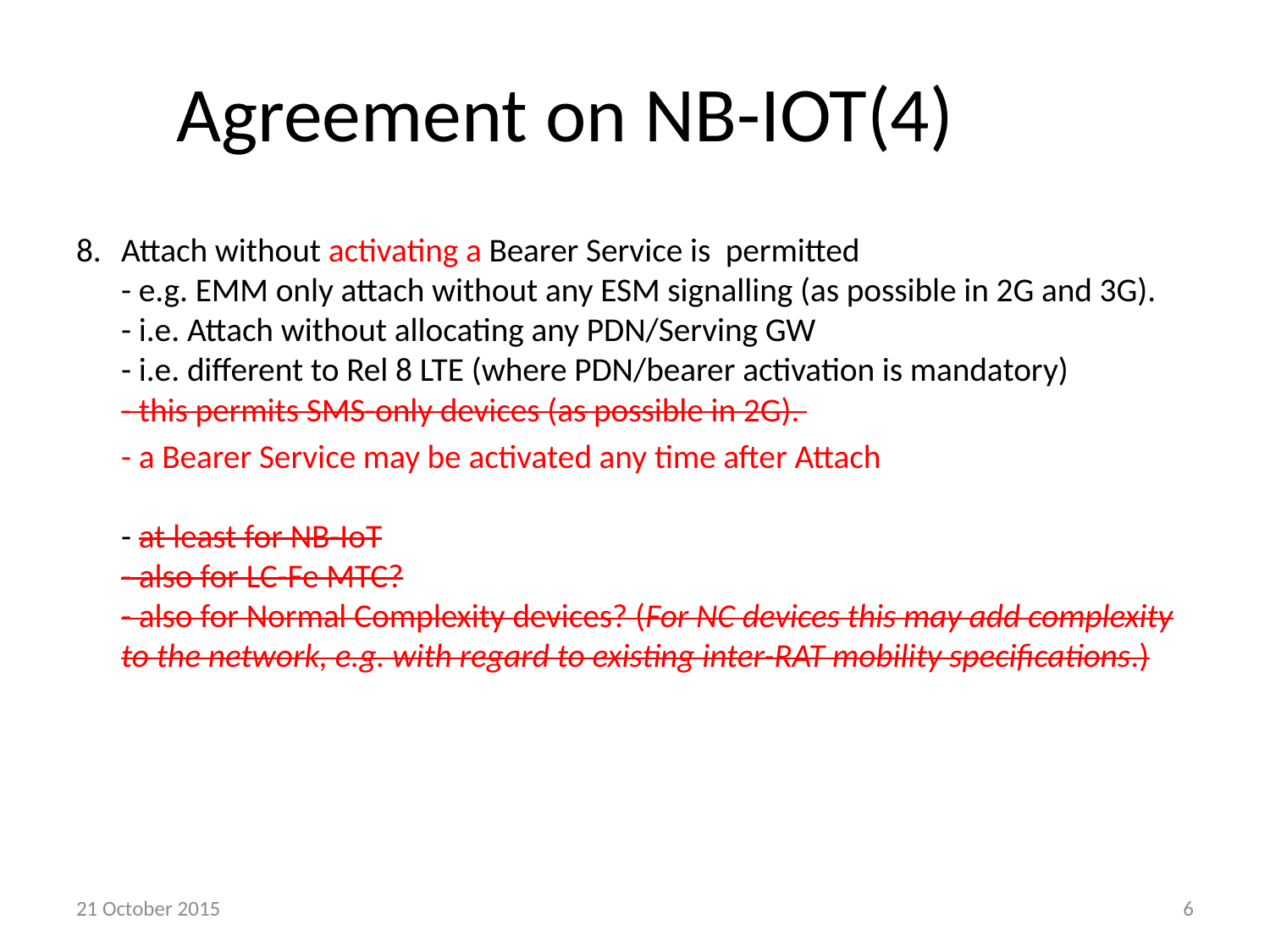

# Agreement on NB-IOT(4)
Attach without activating a Bearer Service is  permitted
- e.g. EMM only attach without any ESM signalling (as possible in 2G and 3G).
- i.e. Attach without allocating any PDN/Serving GW
- i.e. different to Rel 8 LTE (where PDN/bearer activation is mandatory)
- this permits SMS-only devices (as possible in 2G).
	- a Bearer Service may be activated any time after Attach
- at least for NB-IoT
- also for LC-Fe MTC?
- also for Normal Complexity devices? (For NC devices this may add complexity to the network, e.g. with regard to existing inter-RAT mobility specifications.)

6
21 October 2015